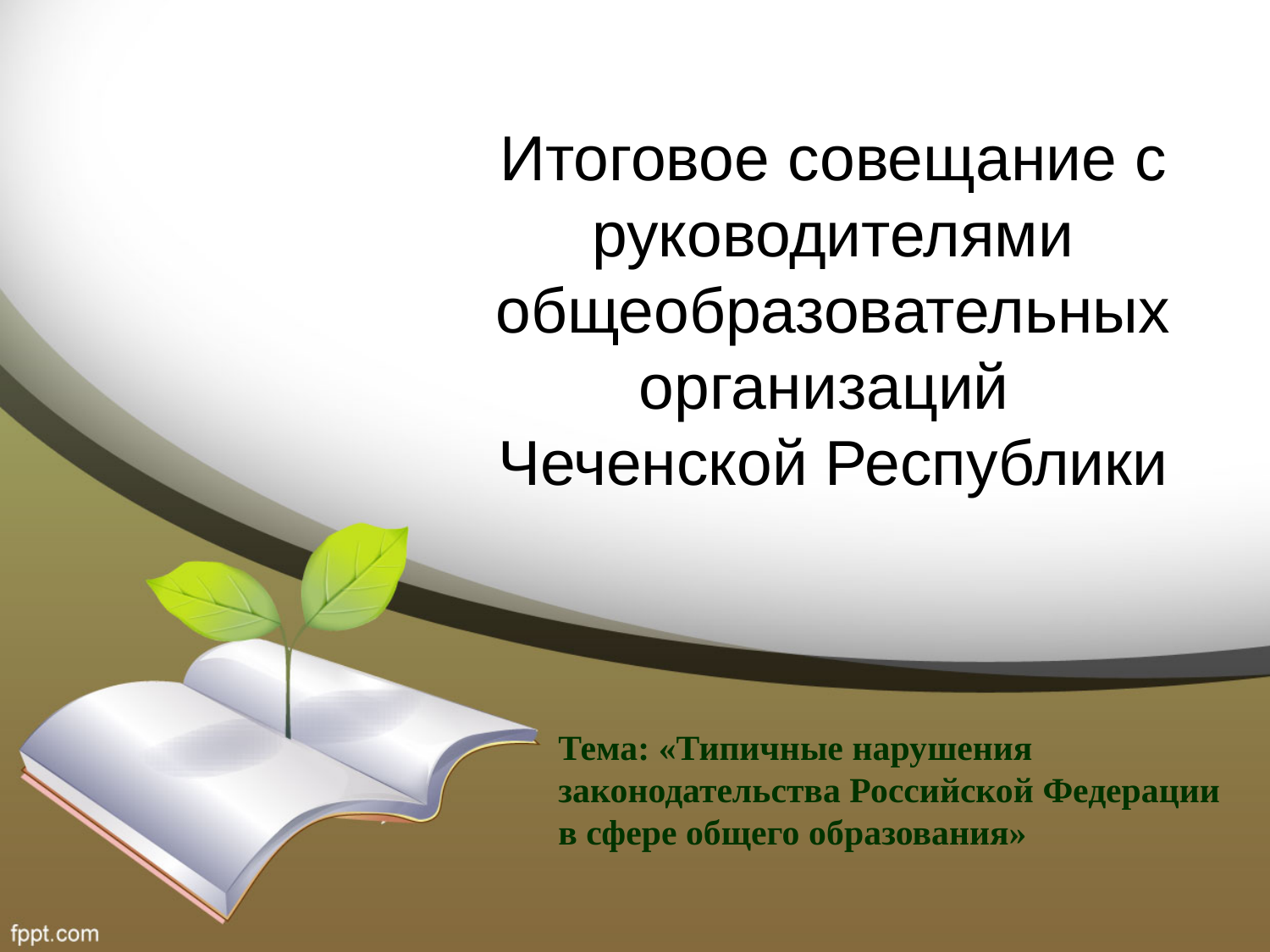

# Итоговое совещание с руководителями общеобразовательных организаций Чеченской Республики
Тема: «Типичные нарушения законодательства Российской Федерации в сфере общего образования»